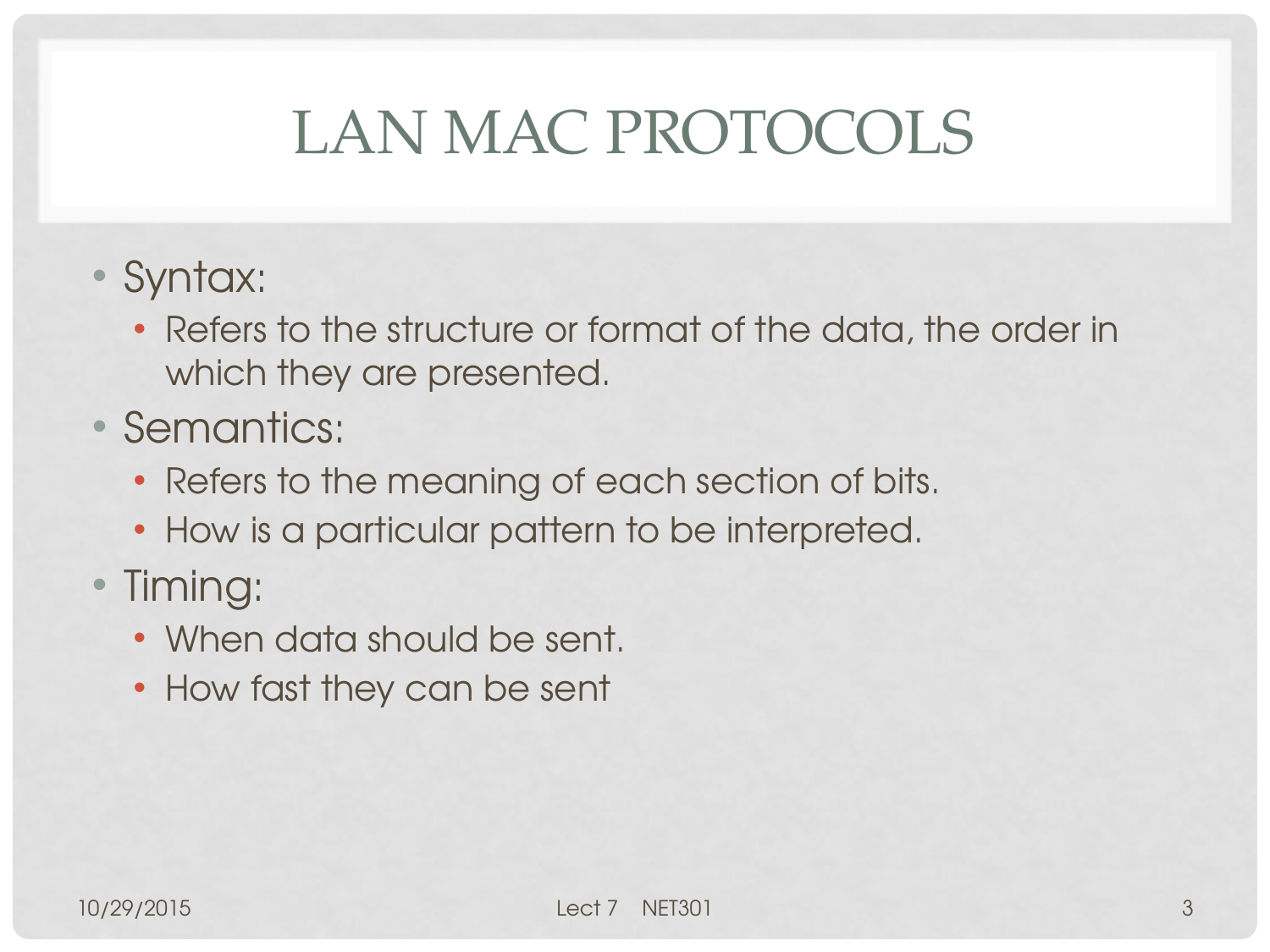

# LAN MAC protocols
Syntax:
Refers to the structure or format of the data, the order in which they are presented.
Semantics:
Refers to the meaning of each section of bits.
How is a particular pattern to be interpreted.
Timing:
When data should be sent.
How fast they can be sent
10/29/2015
Lect 7    NET301
3